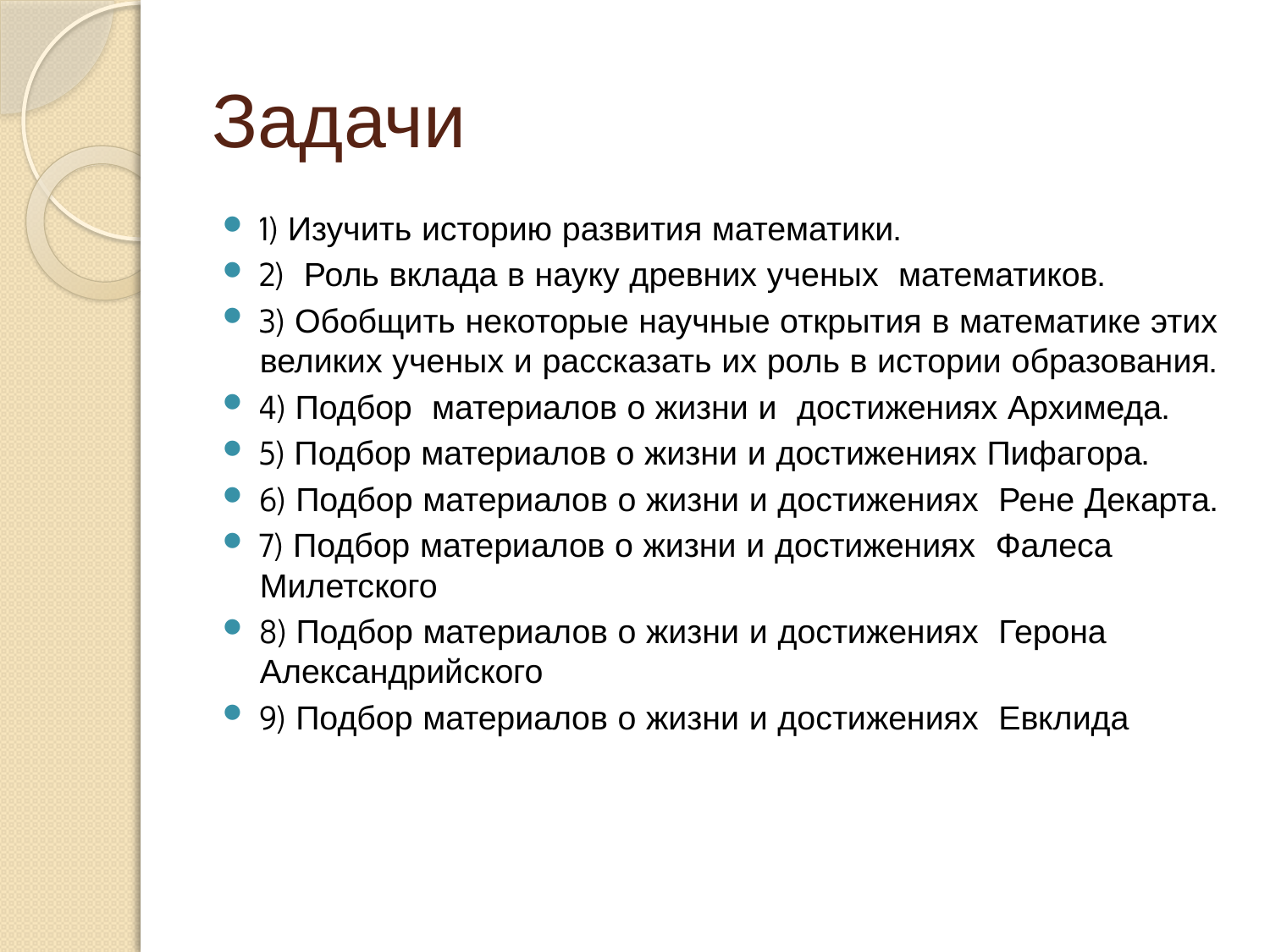

# Задачи
1) Изучить историю развития математики.
2)  Роль вклада в науку древних ученых  математиков.
3) Обобщить некоторые научные открытия в математике этих великих ученых и рассказать их роль в истории образования.
4) Подбор  материалов о жизни и  достижениях Архимеда.
5) Подбор материалов о жизни и достижениях Пифагора.
6) Подбор материалов о жизни и достижениях  Рене Декарта.
7) Подбор материалов о жизни и достижениях  Фалеса Милетского
8) Подбор материалов о жизни и достижениях  Герона Александрийского
9) Подбор материалов о жизни и достижениях  Евклида